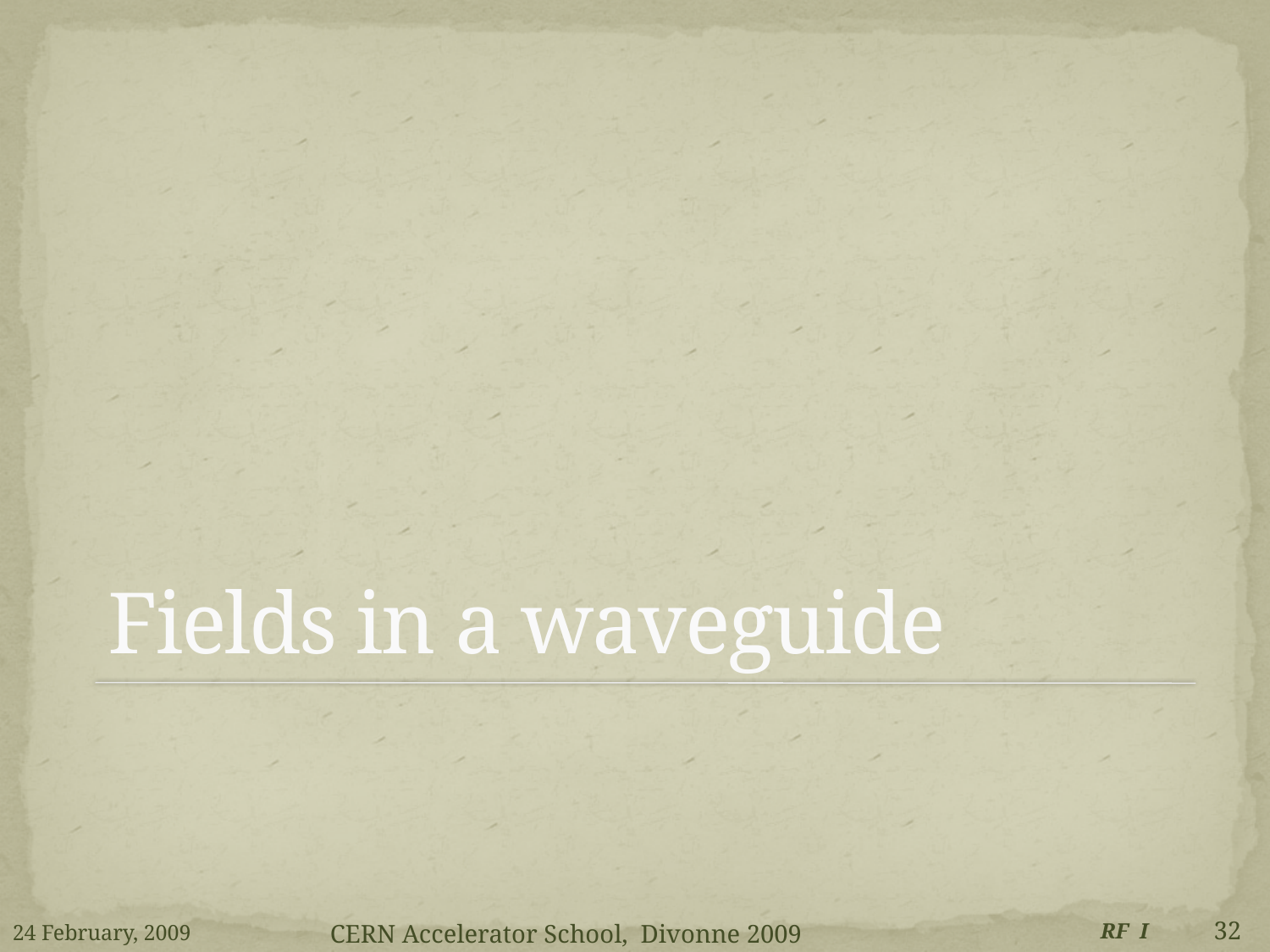

# Fields in a waveguide

24 February, 2009
RF  I
32